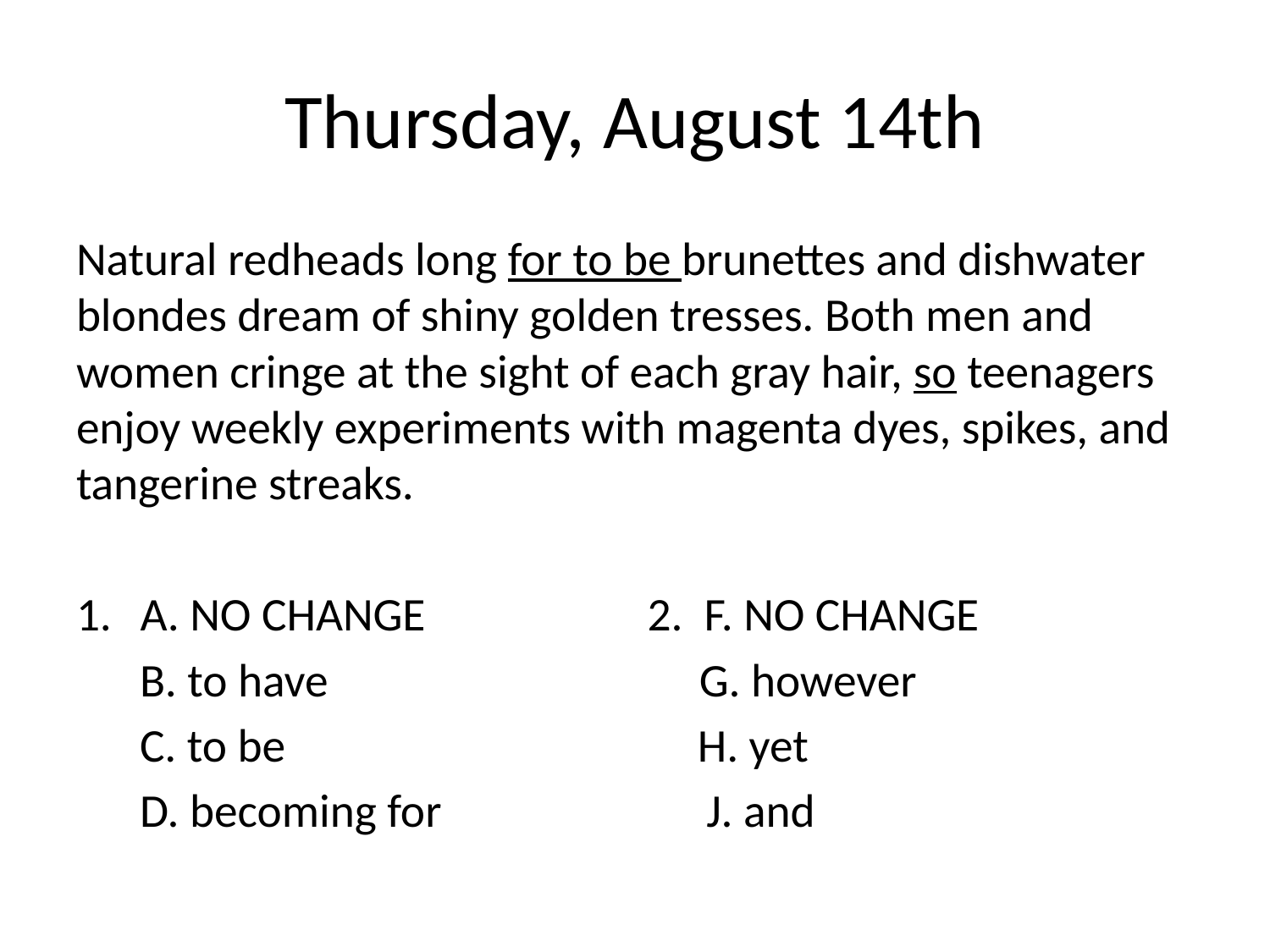

# Thursday, August 14th
Natural redheads long for to be brunettes and dishwater blondes dream of shiny golden tresses. Both men and women cringe at the sight of each gray hair, so teenagers enjoy weekly experiments with magenta dyes, spikes, and tangerine streaks.

A. NO CHANGE                     2.  F. NO CHANGE
      B. to have                                   G. however
      C. to be                                       H. yet
      D. becoming for                         J. and